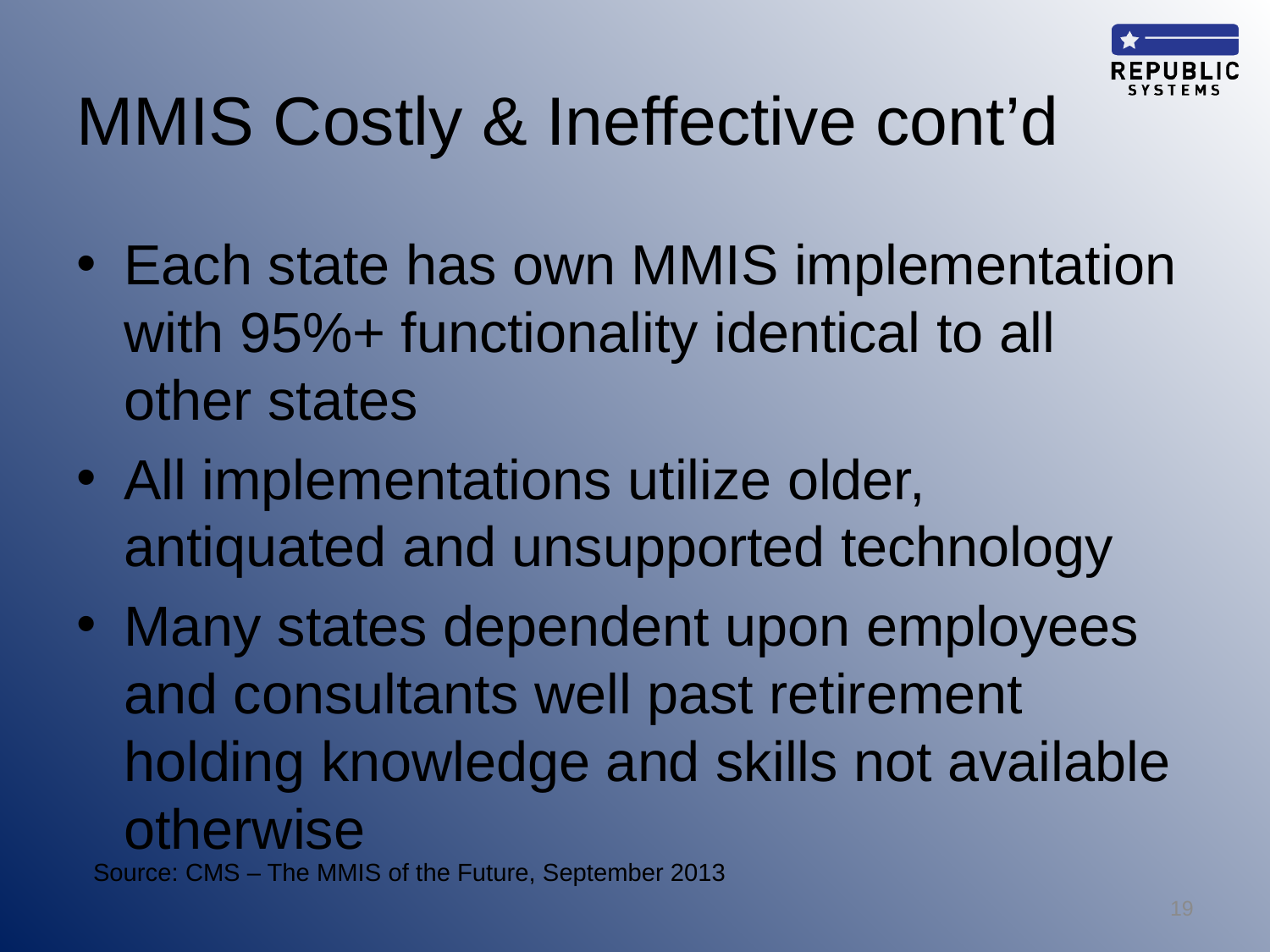

# MMIS Costly & Ineffective cont’d
Each state has own MMIS implementation with 95%+ functionality identical to all other states
All implementations utilize older, antiquated and unsupported technology
Many states dependent upon employees and consultants well past retirement holding knowledge and skills not available otherwise
Source: CMS – The MMIS of the Future, September 2013

19